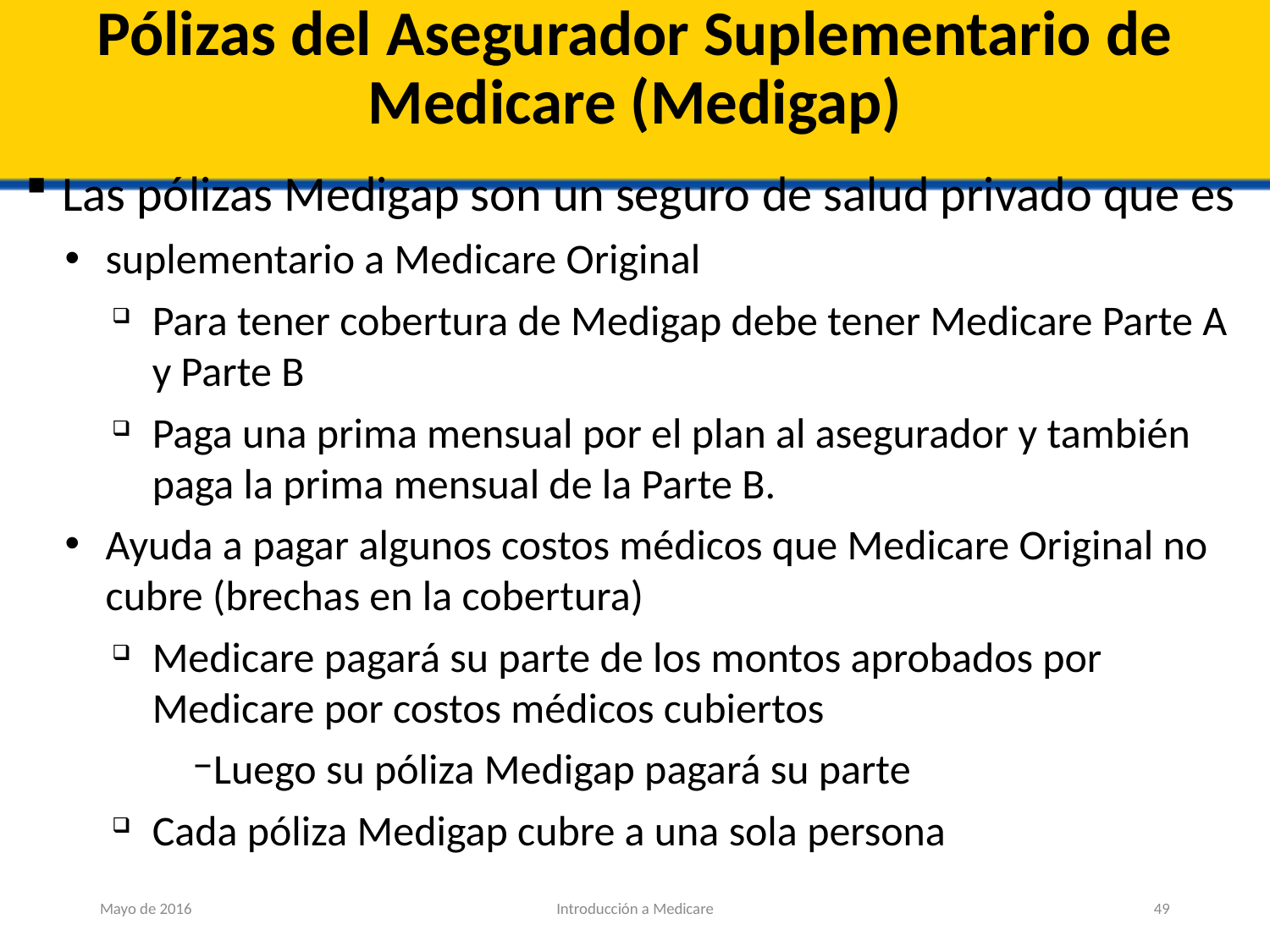

# Pólizas del Asegurador Suplementario de Medicare (Medigap)
Las pólizas Medigap son un seguro de salud privado que es
suplementario a Medicare Original
Para tener cobertura de Medigap debe tener Medicare Parte A y Parte B
Paga una prima mensual por el plan al asegurador y también paga la prima mensual de la Parte B.
Ayuda a pagar algunos costos médicos que Medicare Original no cubre (brechas en la cobertura)
Medicare pagará su parte de los montos aprobados por Medicare por costos médicos cubiertos
Luego su póliza Medigap pagará su parte
Cada póliza Medigap cubre a una sola persona

Mayo de 2016
Introducción a Medicare
49